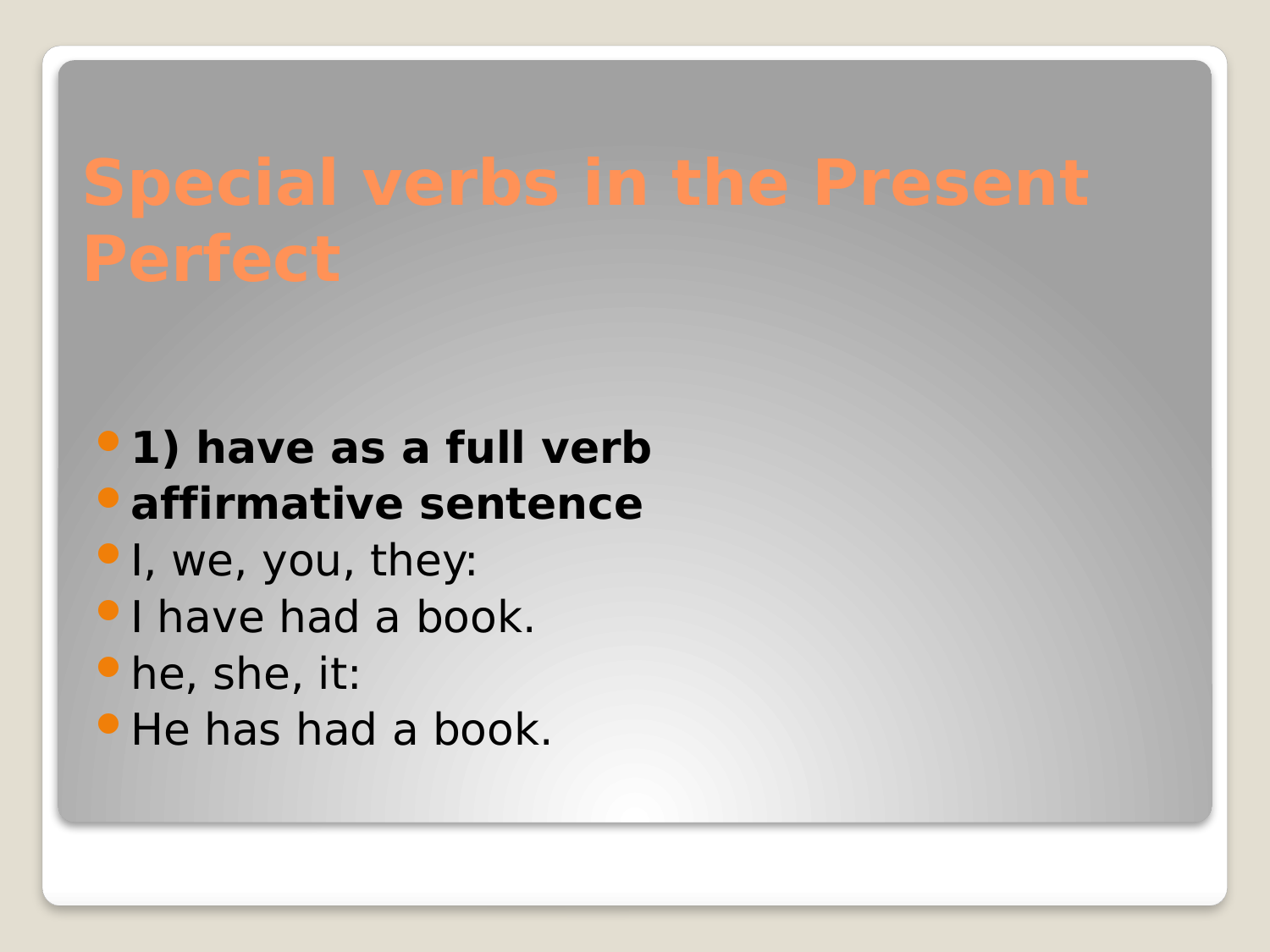

# Special verbs in the Present Perfect
1) have as a full verb
affirmative sentence
I, we, you, they:
I have had a book.
he, she, it:
He has had a book.